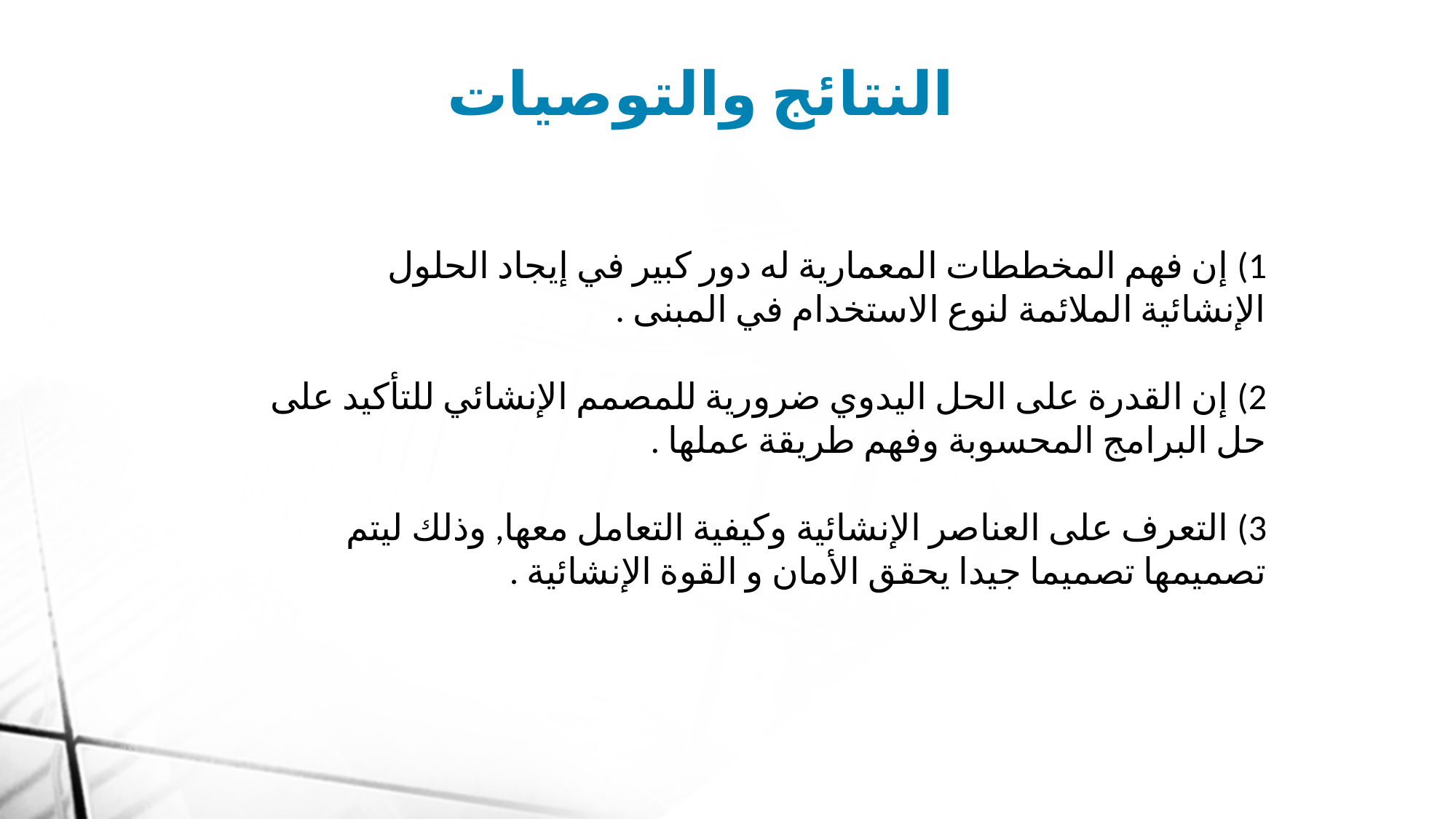

النتائج والتوصيات
1) إن فهم المخططات المعمارية له دور كبير في إيجاد الحلول الإنشائية الملائمة لنوع الاستخدام في المبنى .

2) إن القدرة على الحل اليدوي ضرورية للمصمم الإنشائي للتأكيد على حل البرامج المحسوبة وفهم طريقة عملها .

3) التعرف على العناصر الإنشائية وكيفية التعامل معها, وذلك ليتم تصميمها تصميما جيدا يحقق الأمان و القوة الإنشائية .